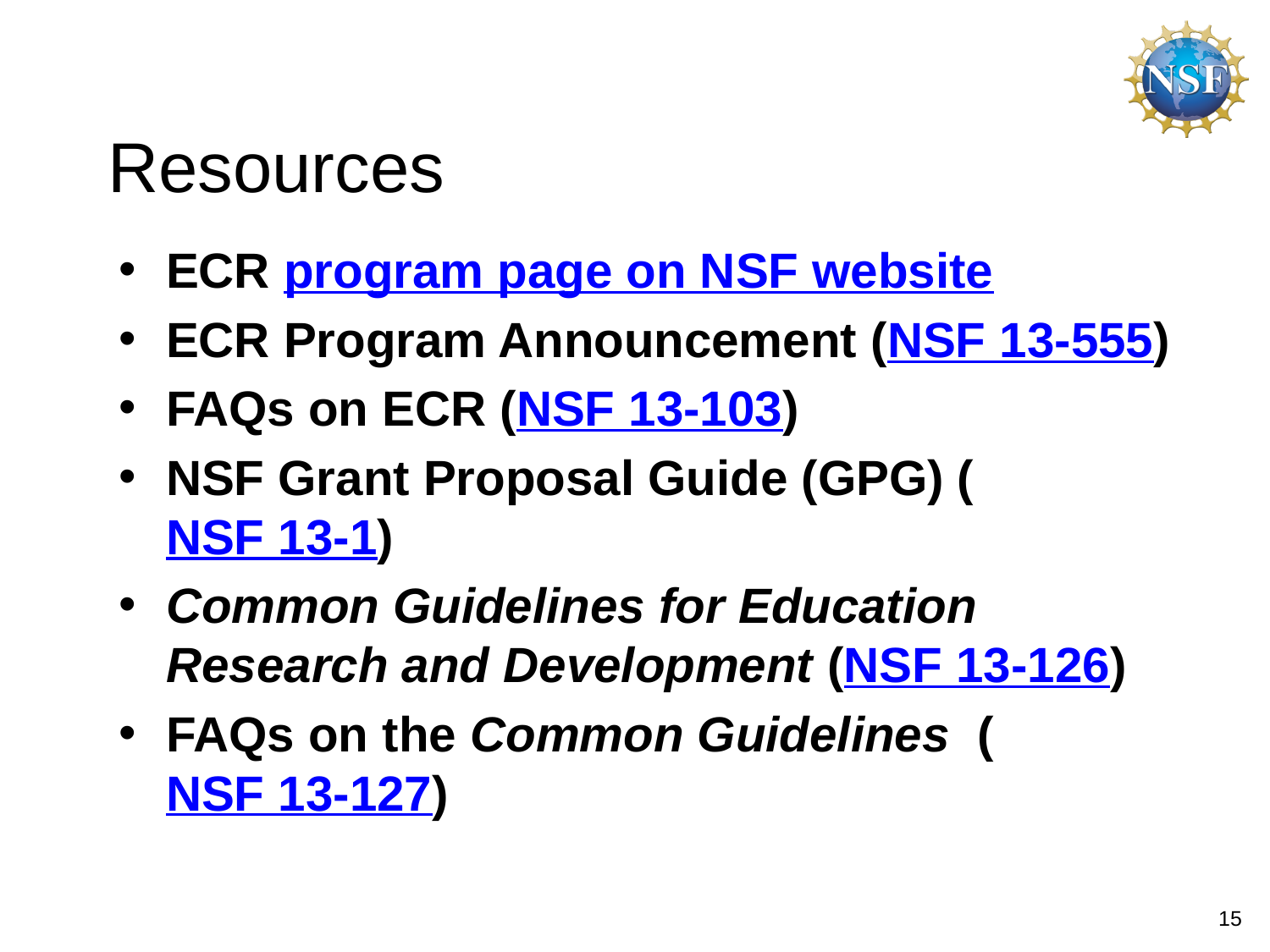

# Resources
ECR program page on NSF website
ECR Program Announcement (NSF 13-555)
FAQs on ECR (NSF 13-103)
NSF Grant Proposal Guide (GPG) (NSF 13-1)
Common Guidelines for Education Research and Development (NSF 13-126)
FAQs on the Common Guidelines  (NSF 13-127)